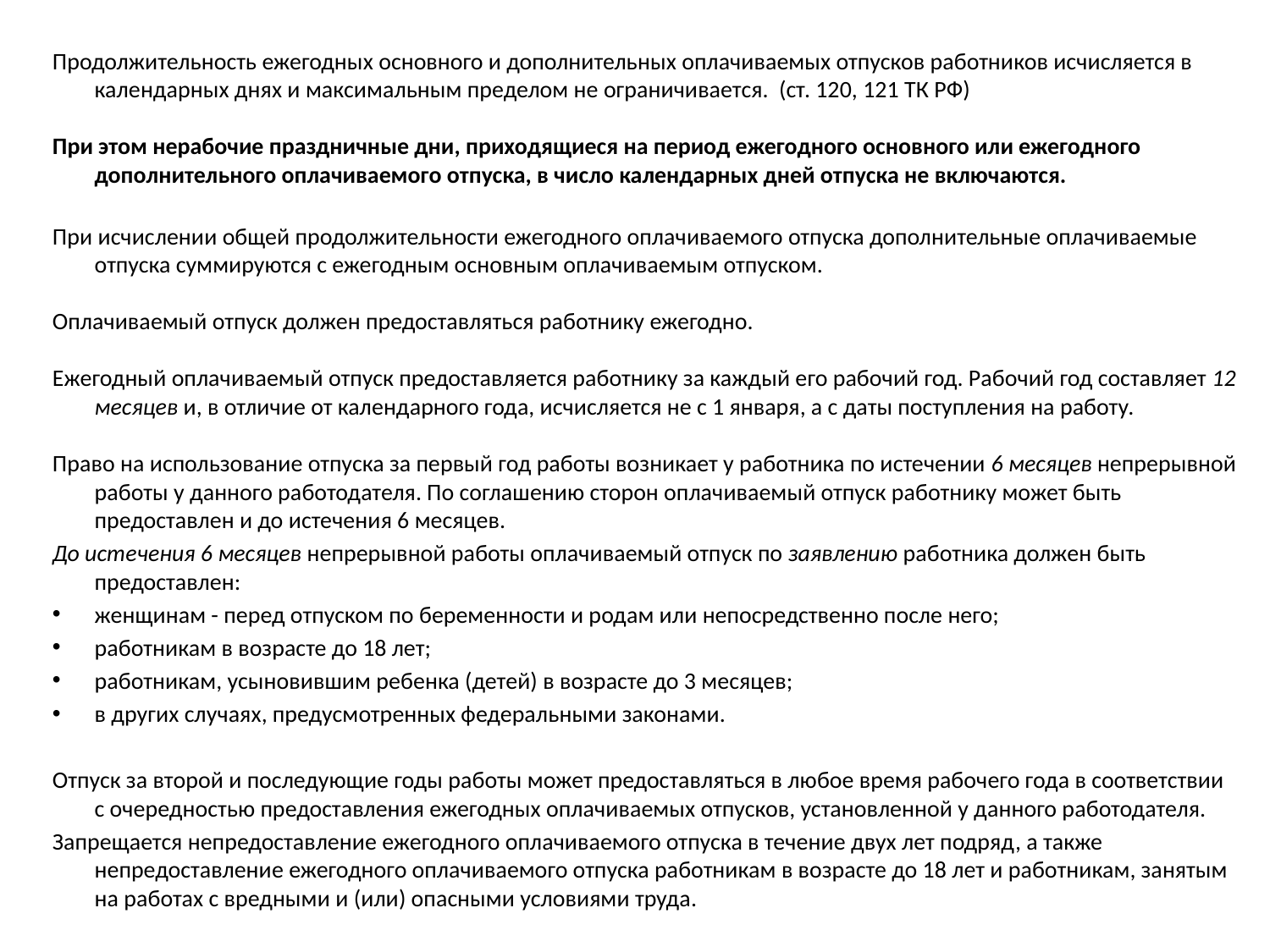

Продолжительность ежегодных основного и дополнительных оплачиваемых отпусков работников исчисляется в календарных днях и максимальным пределом не ограничивается.  (ст. 120, 121 ТК РФ)

При этом нерабочие праздничные дни, приходящиеся на период ежегодного основного или ежегодного дополнительного оплачиваемого отпуска, в число календарных дней отпуска не включаются.

При исчислении общей продолжительности ежегодного оплачиваемого отпуска дополнительные оплачиваемые отпуска суммируются с ежегодным основным оплачиваемым отпуском.

Оплачиваемый отпуск должен предоставляться работнику ежегодно.

Ежегодный оплачиваемый отпуск предоставляется работнику за каждый его рабочий год. Рабочий год составляет 12 месяцев и, в отличие от календарного года, исчисляется не с 1 января, а с даты поступления на работу.

Право на использование отпуска за первый год работы возникает у работника по истечении 6 месяцев непрерывной работы у данного работодателя. По соглашению сторон оплачиваемый отпуск работнику может быть предоставлен и до истечения 6 месяцев.
До истечения 6 месяцев непрерывной работы оплачиваемый отпуск по заявлению работника должен быть предоставлен:
женщинам - перед отпуском по беременности и родам или непосредственно после него;
работникам в возрасте до 18 лет;
работникам, усыновившим ребенка (детей) в возрасте до 3 месяцев;
в других случаях, предусмотренных федеральными законами.

Отпуск за второй и последующие годы работы может предоставляться в любое время рабочего года в соответствии с очередностью предоставления ежегодных оплачиваемых отпусков, установленной у данного работодателя.
Запрещается непредоставление ежегодного оплачиваемого отпуска в течение двух лет подряд, а также непредоставление ежегодного оплачиваемого отпуска работникам в возрасте до 18 лет и работникам, занятым на работах с вредными и (или) опасными условиями труда.